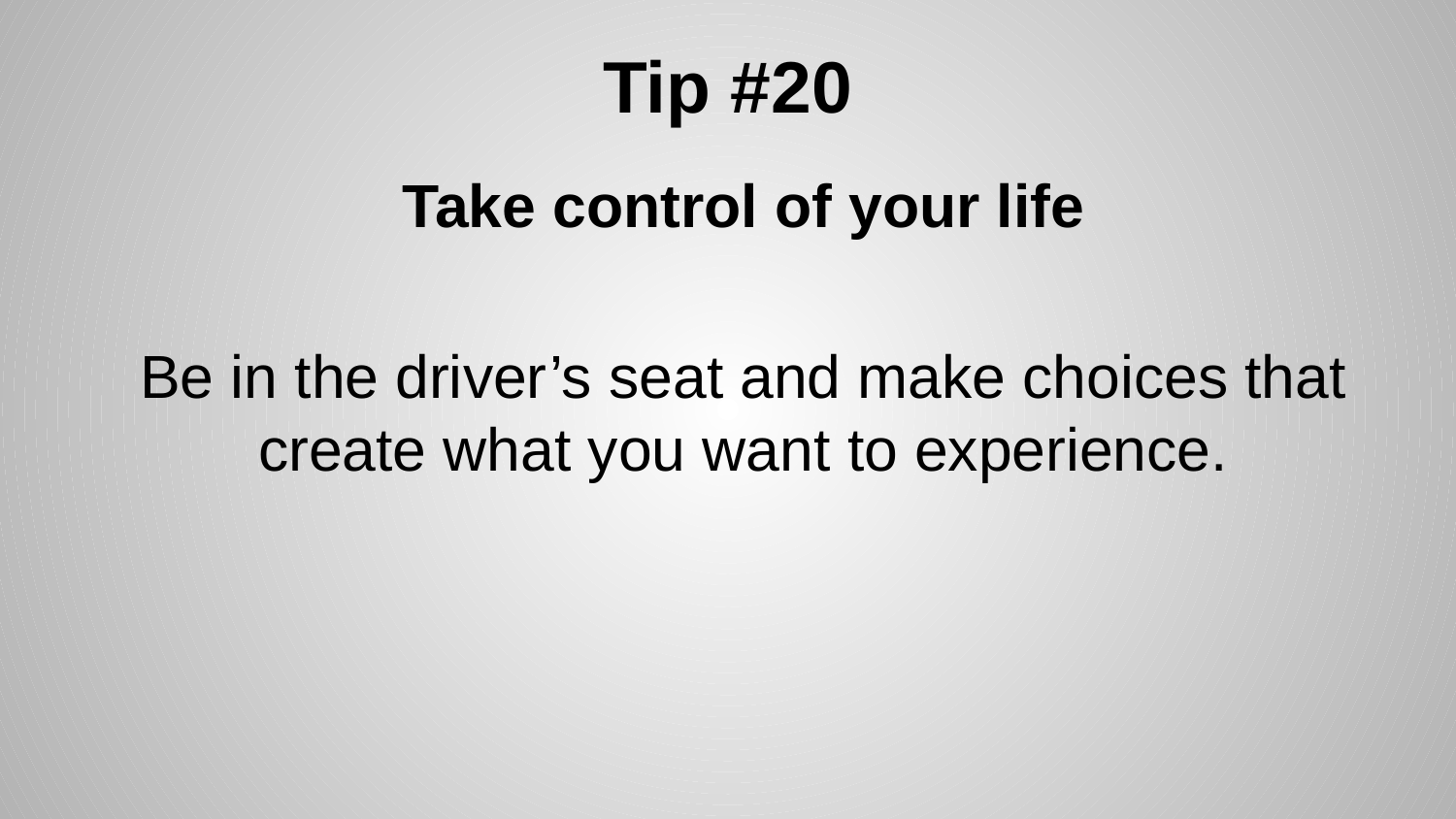

# Tip #20

Take control of your life

Be in the driver’s seat and make choices that create what you want to experience.